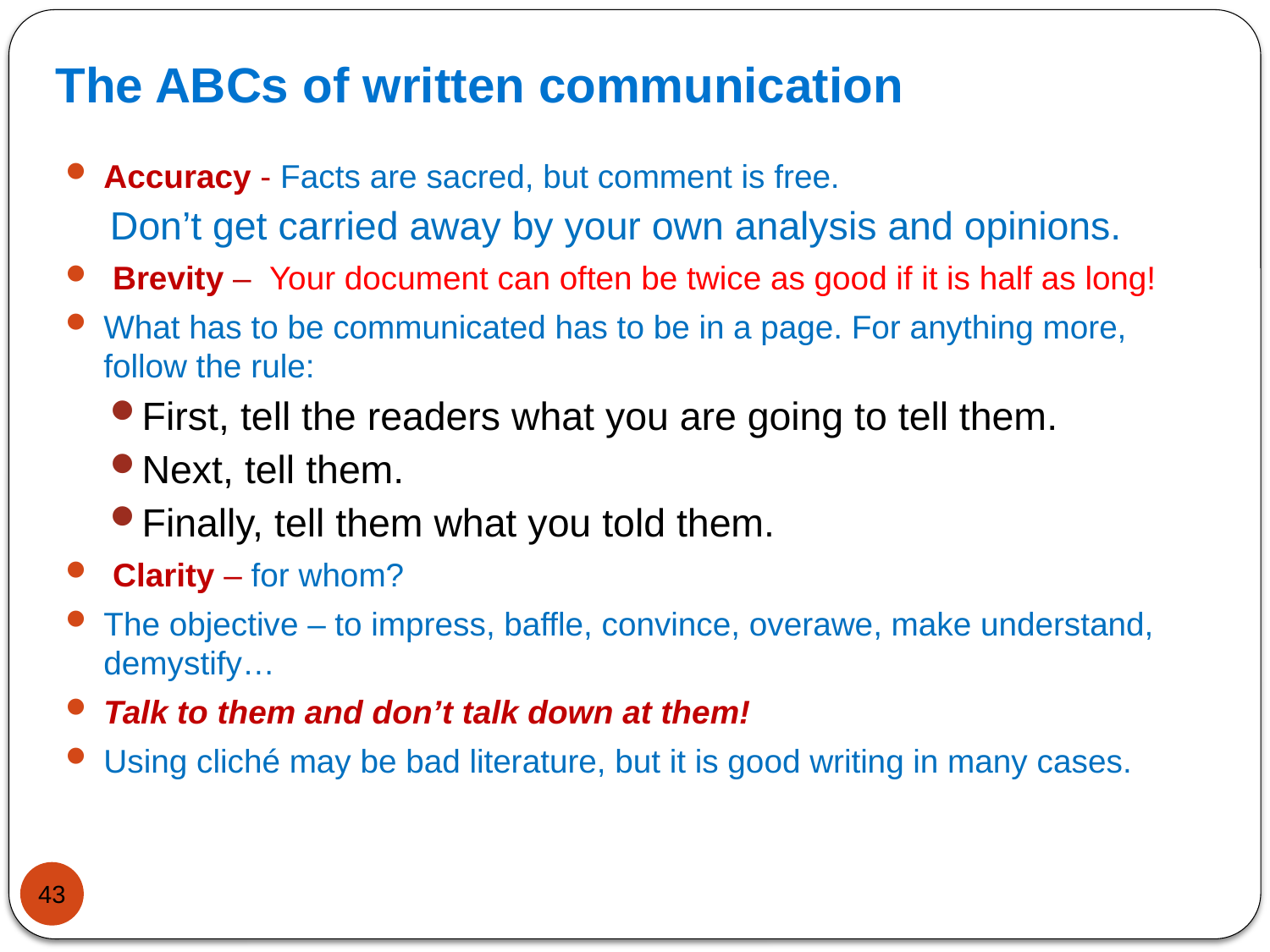

The ABCs of written communication

Accuracy - Facts are sacred, but comment is free.
Don’t get carried away by your own analysis and opinions.
 Brevity –  Your document can often be twice as good if it is half as long!
What has to be communicated has to be in a page. For anything more, follow the rule:
First, tell the readers what you are going to tell them.
Next, tell them.
Finally, tell them what you told them.
 Clarity – for whom?
The objective – to impress, baffle, convince, overawe, make understand, demystify…
Talk to them and don’t talk down at them!
Using cliché may be bad literature, but it is good writing in many cases.

43